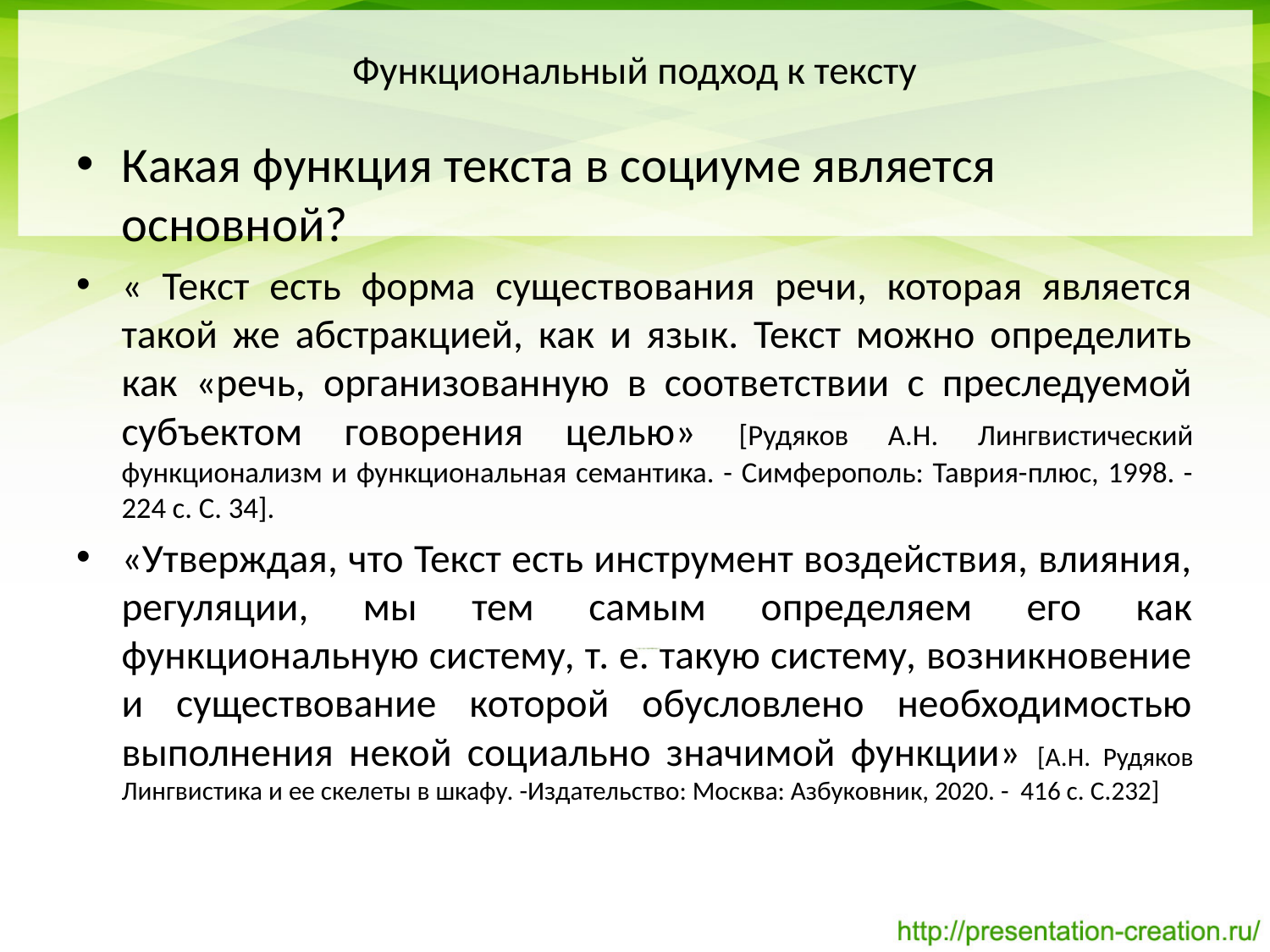

# Функциональный подход к тексту
Какая функция текста в социуме является основной?
« Текст есть форма существования речи, которая является такой же абстракцией, как и язык. Текст можно определить как «речь, организованную в соответствии с преследуемой субъектом говорения целью» [Рудяков А.Н. Лингвистический функционализм и функциональная семантика. - Симферополь: Таврия-плюс, 1998. - 224 с. С. 34].
«Утверждая, что Текст есть инструмент воздействия, влияния, регуляции, мы тем самым определяем его как функциональную систему, т. е. такую систему, возникновение и существование которой обусловлено необходимостью выполнения некой социально значимой функции» [А.Н. Рудяков Лингвистика и ее скелеты в шкафу. -Издательство: Москва: Азбуковник, 2020. -  416 с. С.232]